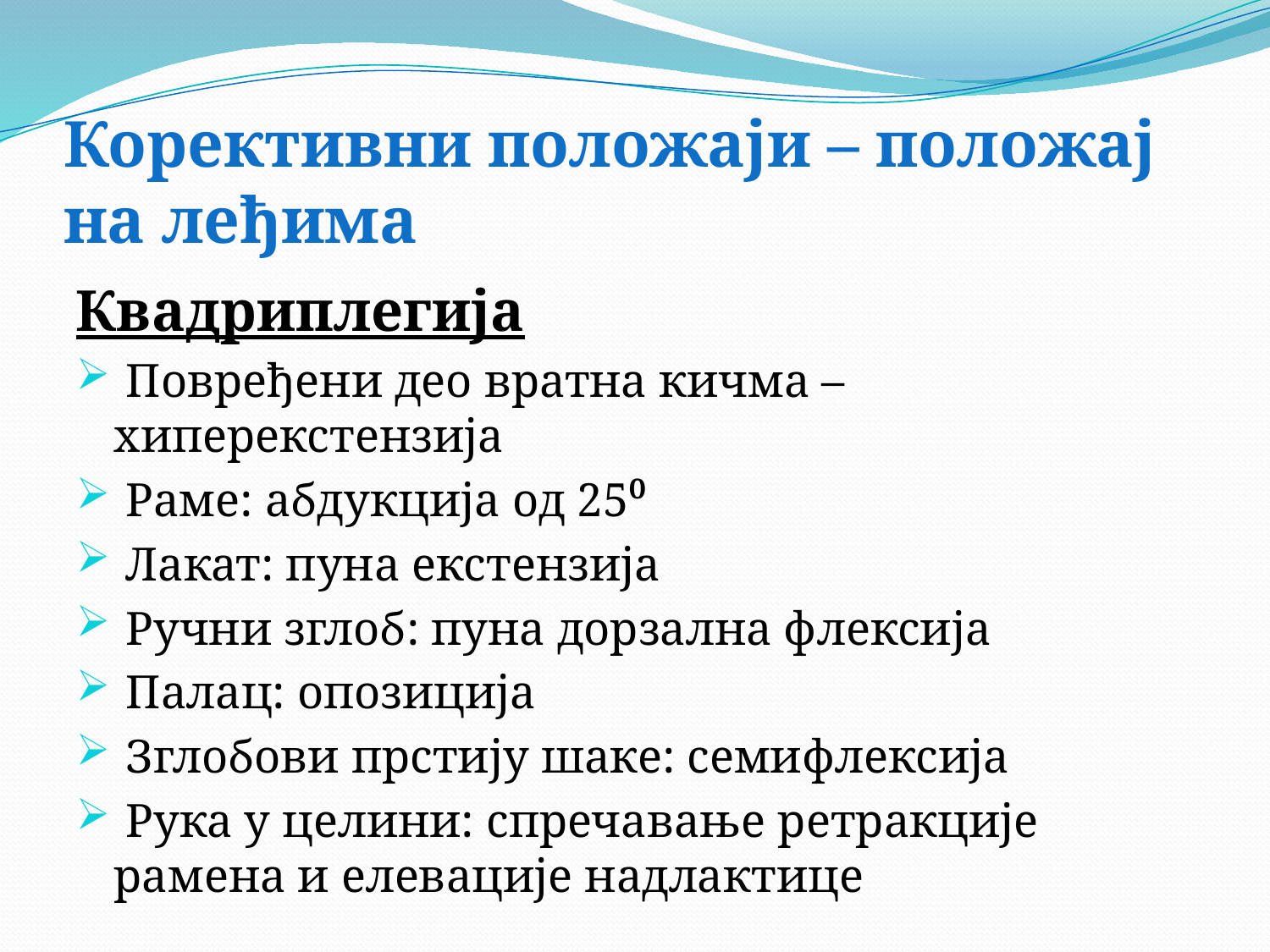

# Корективни положаји – положај на леђима
Квадриплегија
 Повређени део вратна кичма – хиперекстензија
 Раме: абдукција од 25⁰
 Лакат: пуна екстензија
 Ручни зглоб: пуна дорзална флексија
 Палац: опозиција
 Зглобови прстију шаке: семифлексија
 Рука у целини: спречавање ретракције рамена и елевације надлактице